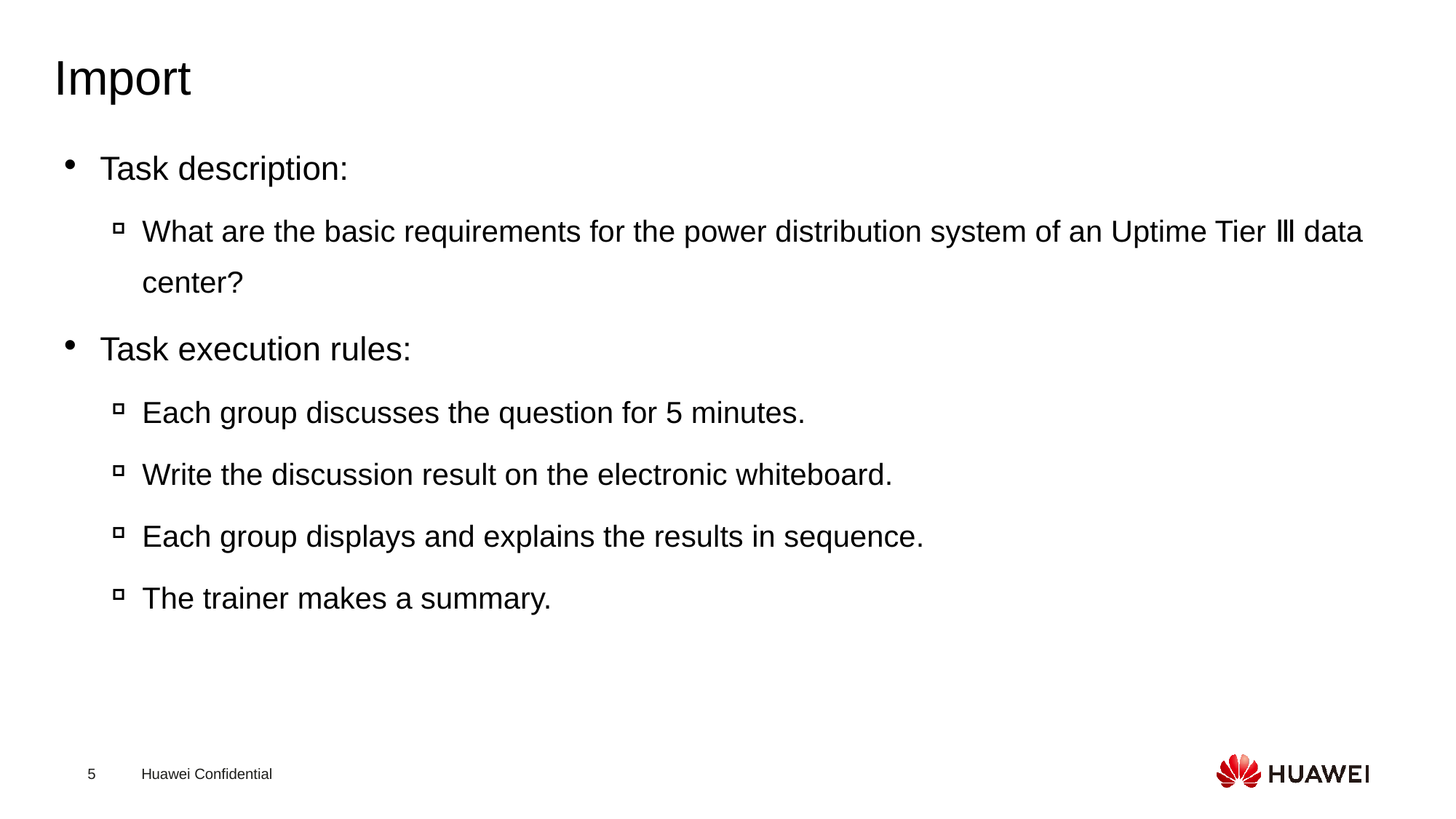

# Import
Task description:
What are the basic requirements for the power distribution system of an Uptime Tier Ⅲ data center?
Task execution rules:
Each group discusses the question for 5 minutes.
Write the discussion result on the electronic whiteboard.
Each group displays and explains the results in sequence.
The trainer makes a summary.